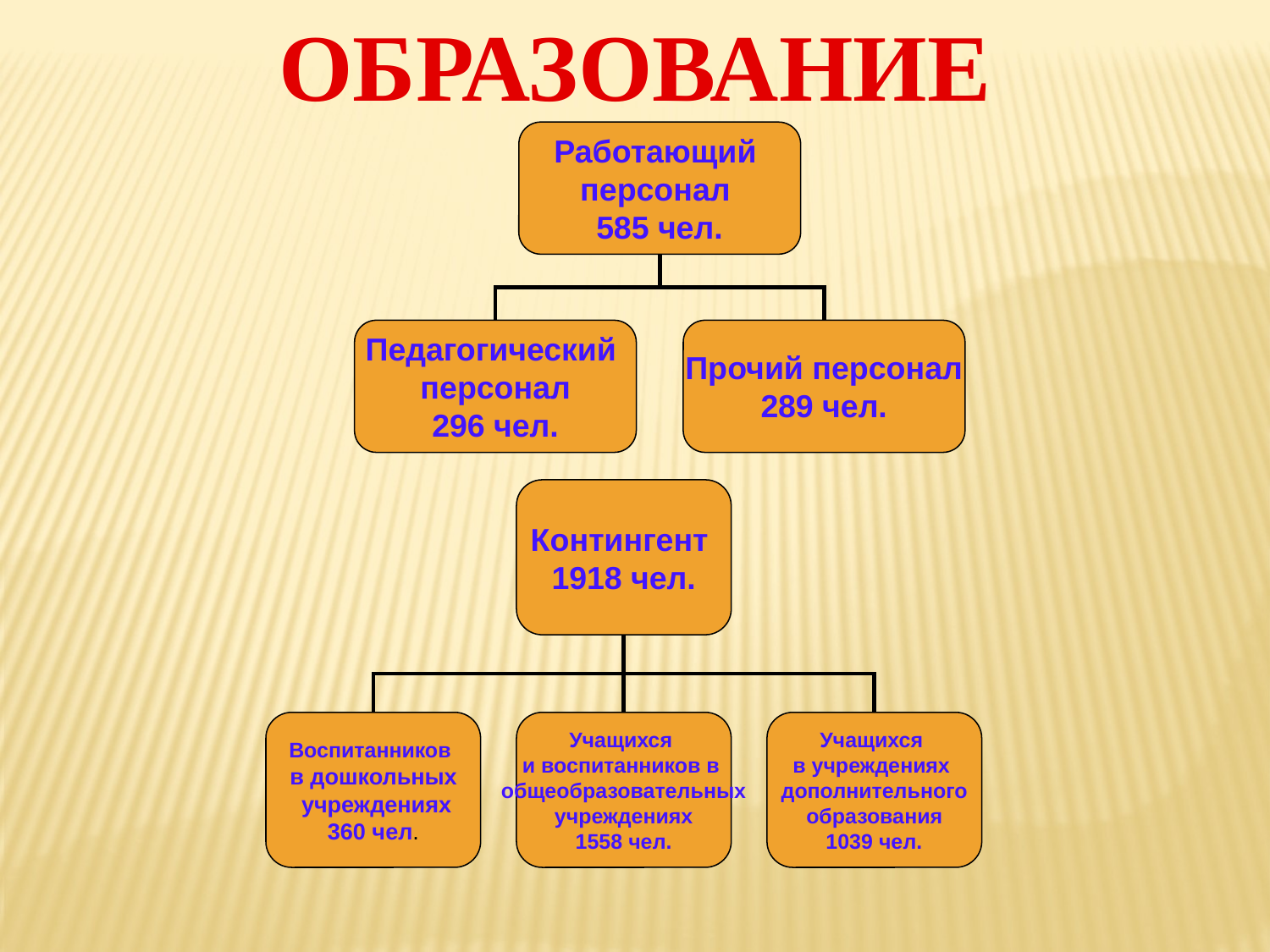

ОБРАЗОВАНИЕ
Работающий
персонал
585 чел.
Педагогический
персонал
296 чел.
Прочий персонал
289 чел.
Контингент
1918 чел.
Воспитанников
в дошкольных
 учреждениях
360 чел.

Учащихся
и воспитанников в
общеобразовательных
учреждениях
1558 чел.

Учащихся
в учреждениях
дополнительного
образования
1039 чел.